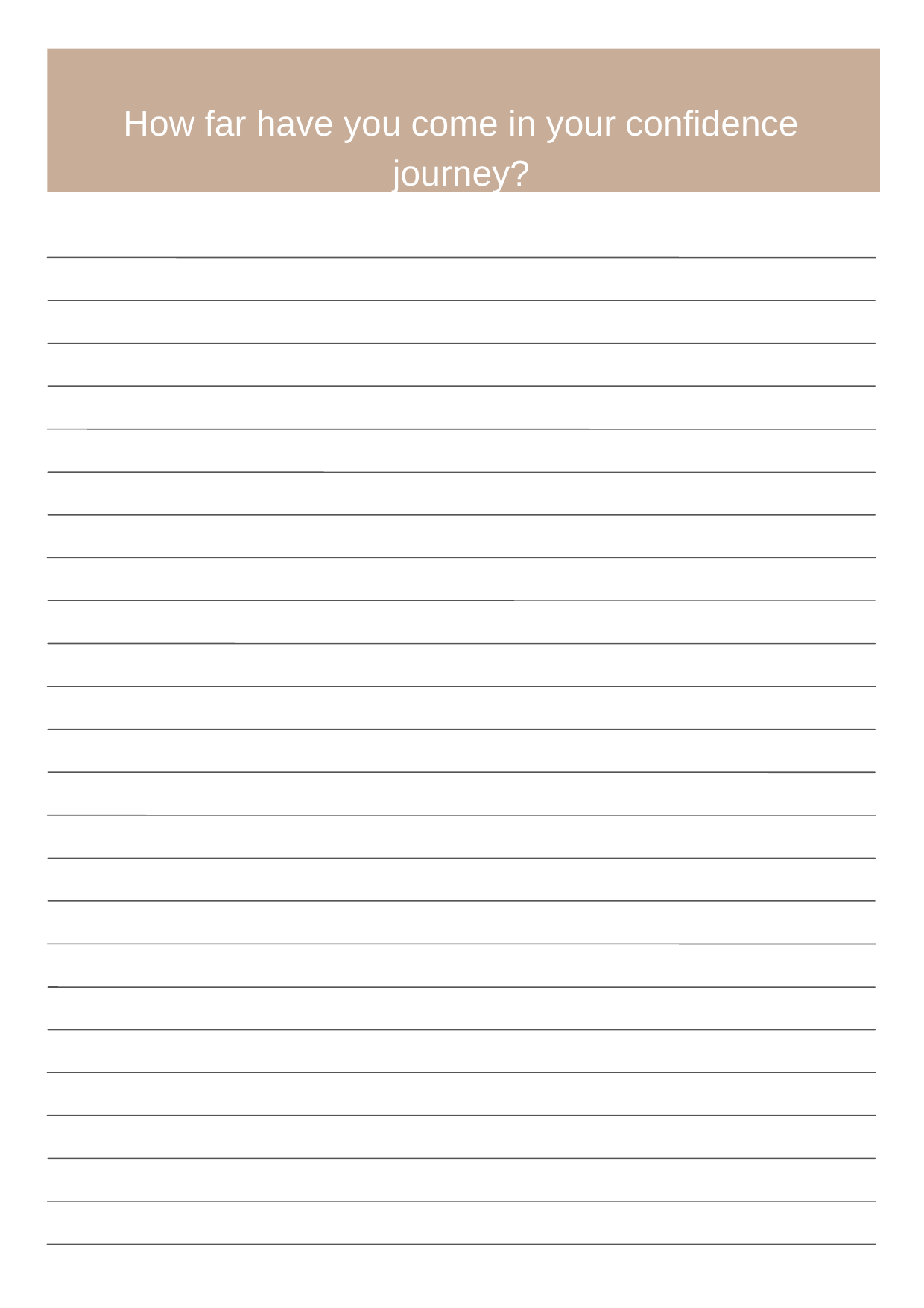

How far have you come in your confidence journey?